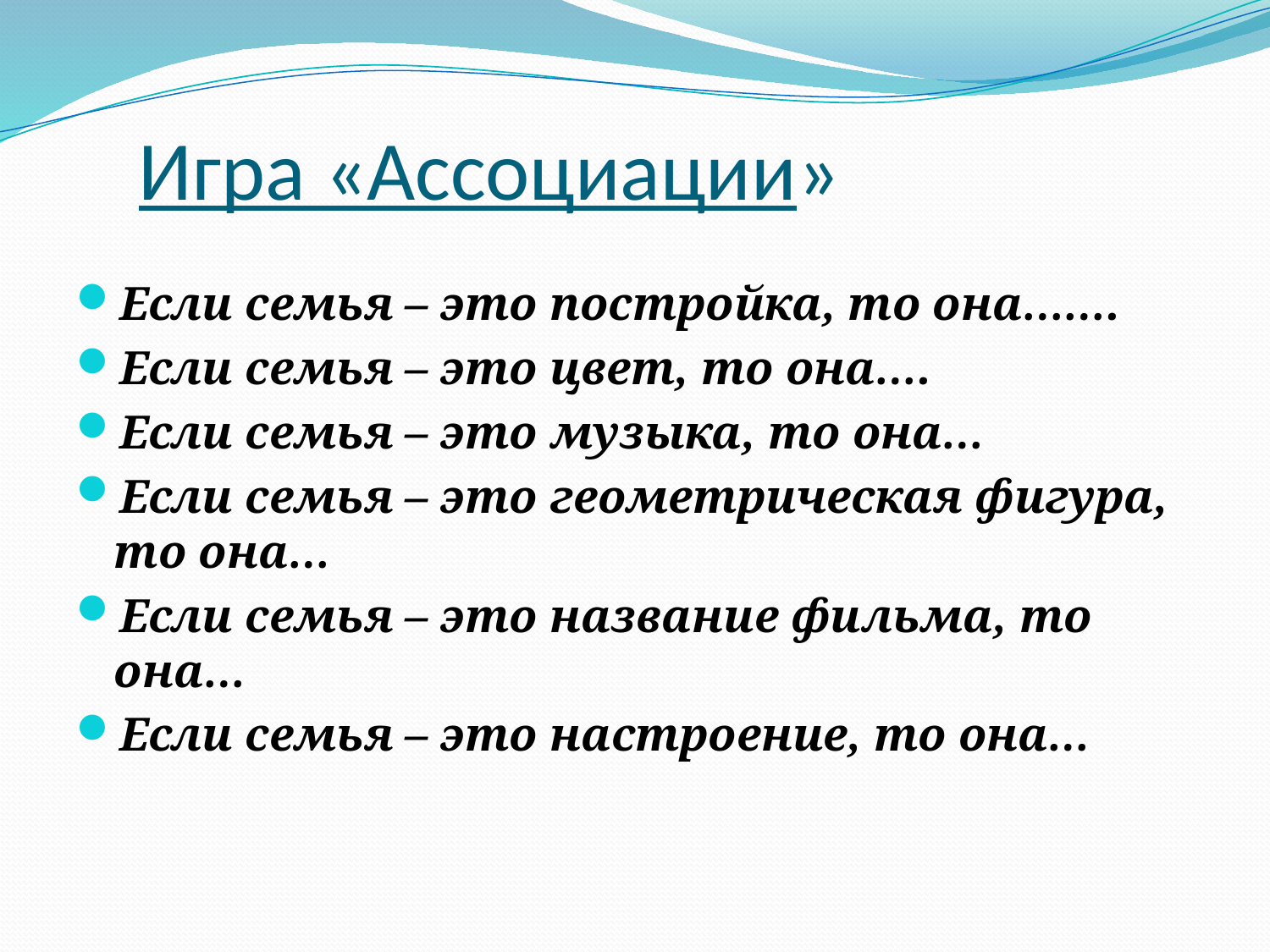

# Игра «Ассоциации»
Если семья – это постройка, то она…….
Если семья – это цвет, то она….
Если семья – это музыка, то она…
Если семья – это геометрическая фигура, то она…
Если семья – это название фильма, то она…
Если семья – это настроение, то она…